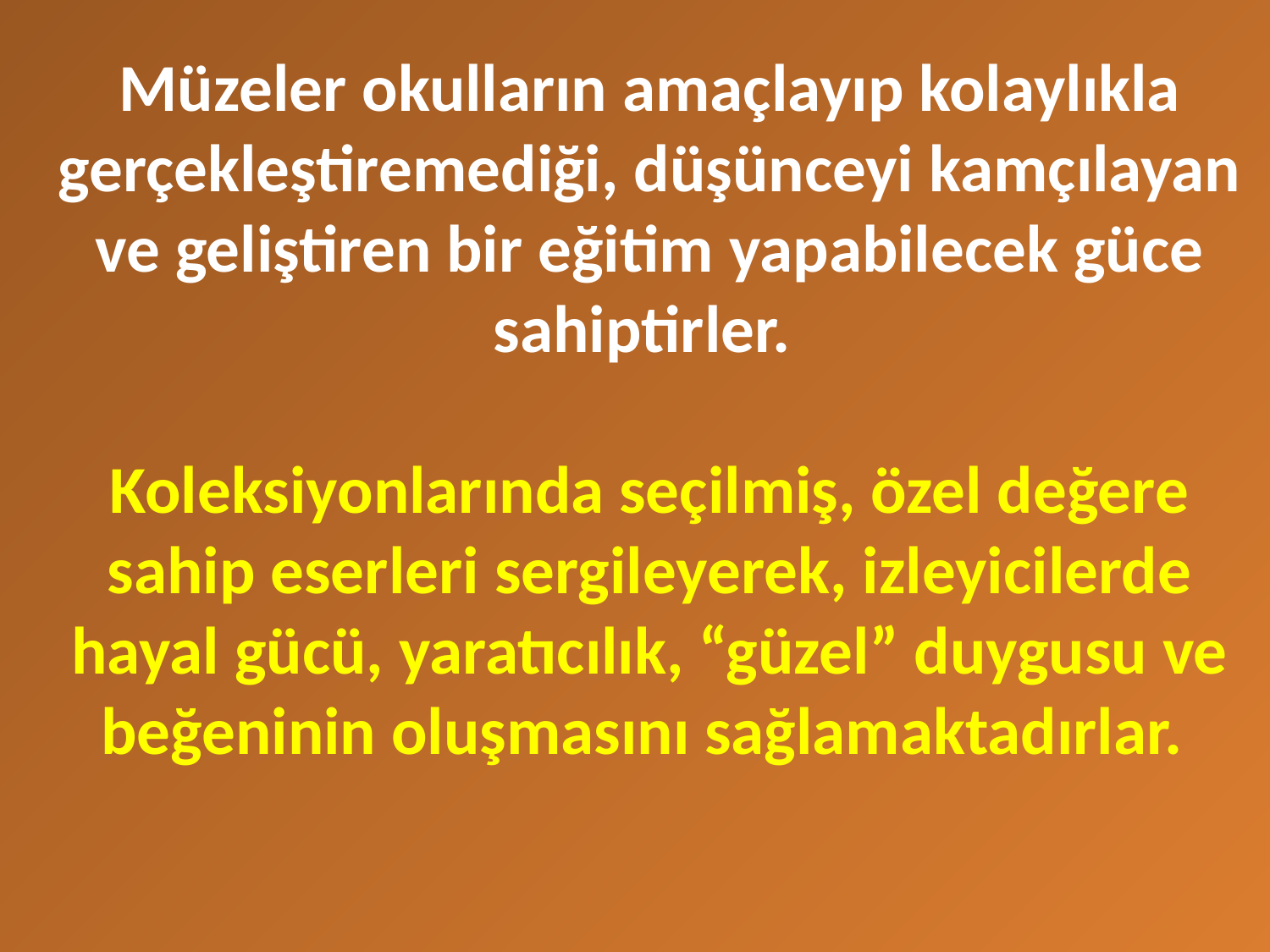

# Müzeler okulların amaçlayıp kolaylıkla gerçekleştiremediği, düşünceyi kamçılayan ve geliştiren bir eğitim yapabilecek güce sahiptirler. Koleksiyonlarında seçilmiş, özel değere sahip eserleri sergileyerek, izleyicilerde hayal gücü, yaratıcılık, “güzel” duygusu ve beğeninin oluşmasını sağlamaktadırlar.